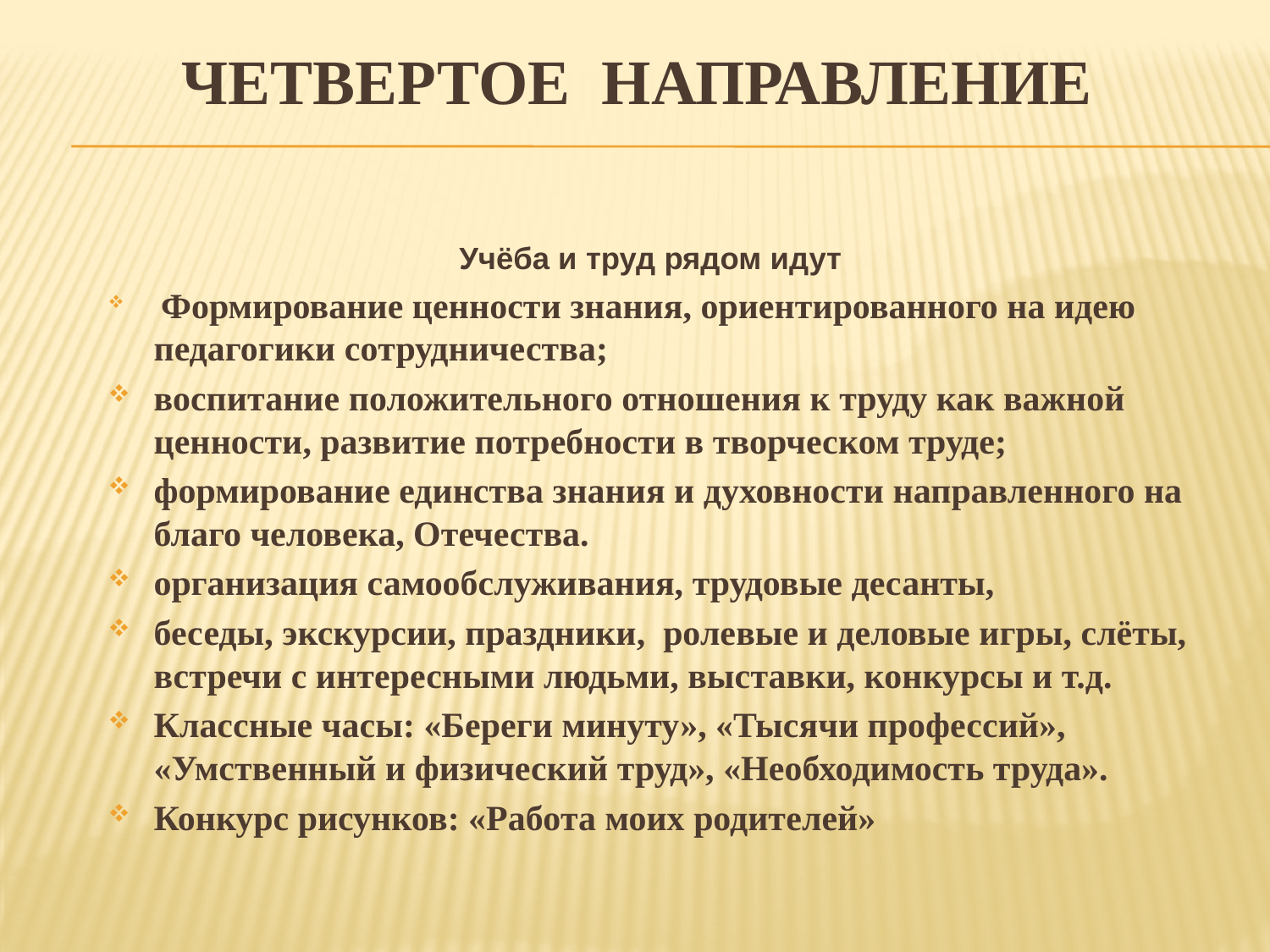

# Четвертое  направление
Учёба и труд рядом идут
 Формирование ценности знания, ориентированного на идею педагогики сотрудничества;
воспитание положительного отношения к труду как важной ценности, развитие потребности в творческом труде;
формирование единства знания и духовности направленного на благо человека, Отечества.
организация самообслуживания, трудовые десанты,
беседы, экскурсии, праздники,  ролевые и деловые игры, слёты, встречи с интересными людьми, выставки, конкурсы и т.д.
Классные часы: «Береги минуту», «Тысячи профессий», «Умственный и физический труд», «Необходимость труда».
Конкурс рисунков: «Работа моих родителей»